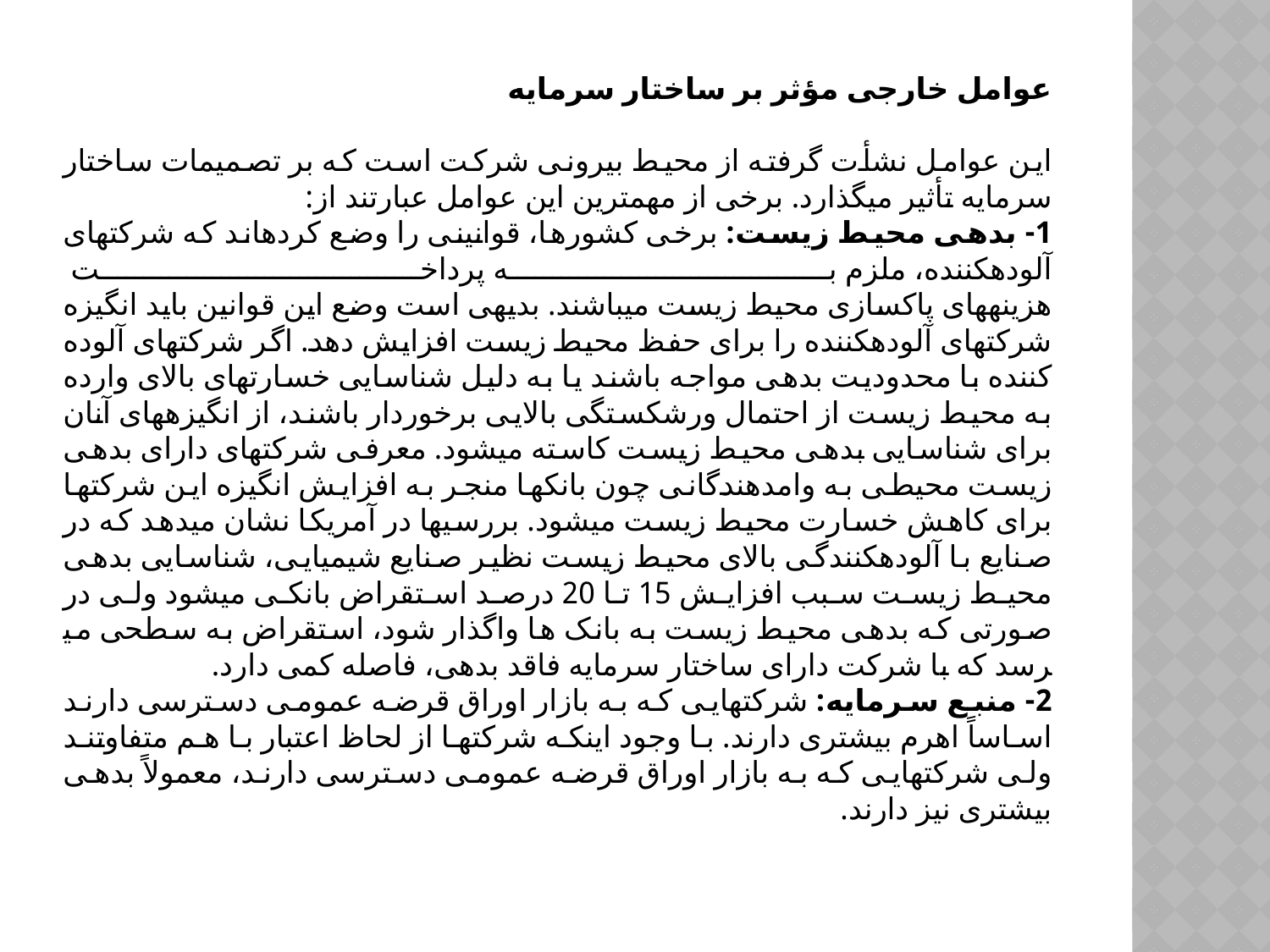

عوامل خارجی مؤثر بر ساختار سرمایه

اين عوامل نشأت گرفته از محيط بيرونی شرکت است که بر تصميمات ساختار سرمايه تأثير می­گذارد. برخی از مهمترين اين عوامل عبارتند از:
1- بدهی محیط زیست: برخی کشورها، قوانينی را وضع کرده­اند که شرکت­های آلوده­کننده، ملزم به پرداخت
هزينه­های پاکسازی محيط زيست می­باشند. بديهی است وضع اين قوانين بايد انگيزه­ شرکت­های آلوده­کننده را برای حفظ محيط زيست افزايش دهد. اگر شرکت­های آلوده کننده با محدوديت بدهی مواجه باشند يا به دليل شناسايی خسارت­های بالای وارده به محيط زيست از احتمال ورشکستگی بالايی برخوردار باشند، از انگيزه­های آنان برای شناسايی بدهی محيط ­زيست کاسته می­شود. معرفی شرکت­های دارای بدهی زيست محيطی به وام­دهندگانی چون بانک­ها منجر به افزايش انگيزه­ اين شرکت­ها برای کاهش خسارت محيط زيست می­شود. بررسی­ها در آمريکا نشان می­دهد که در صنايع با آلوده­کنندگی بالای محيط­ زيست نظير صنايع شيميایی، شناسايی بدهی محيط زيست سبب افزايش 15 تا 20 درصد استقراض بانکی می­شود ولی در صورتی که بدهی محيط زيست به بانک ها واگذار شود، استقراض به سطحی می­رسد که با شرکت دارای ساختار سرمايه فاقد بدهی، فاصله کمی دارد.
2- منبع سرمايه: شرکت­هايی که به بازار اوراق قرضه عمومی دسترسی دارند اساساً اهرم بيشتری دارند. با وجود اینکه شرکت­ها از لحاظ اعتبار با هم متفاوتند ولی شرکت­هایی که به بازار اوراق قرضه عمومی دسترسی دارند، معمولاً بدهی بیشتری نیز دارند.